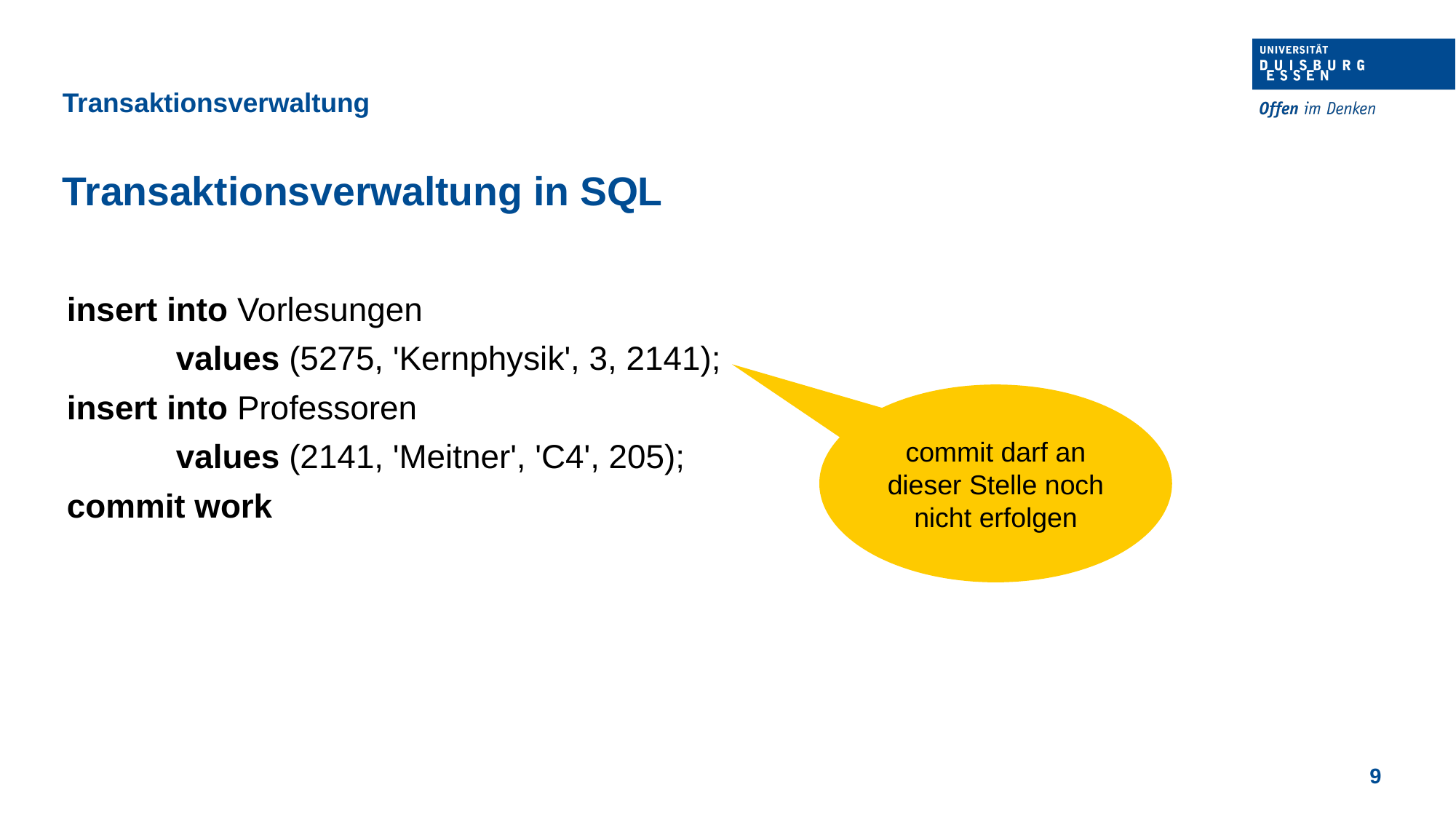

Transaktionsverwaltung
Transaktionsverwaltung in SQL
insert into Vorlesungen
	values (5275, 'Kernphysik', 3, 2141);
insert into Professoren
	values (2141, 'Meitner', 'C4', 205);
commit work

commit darf an dieser Stelle noch nicht erfolgen
9